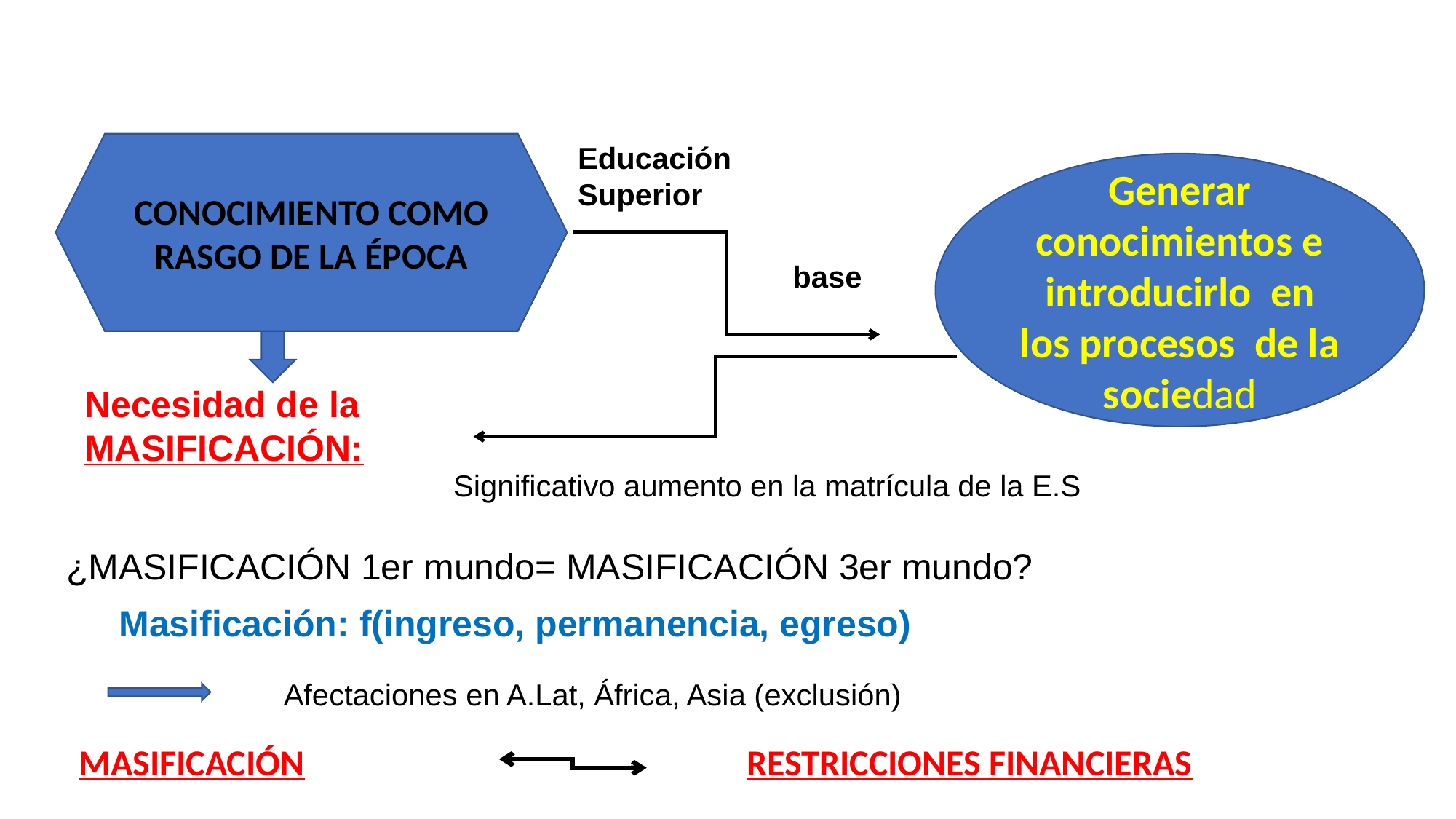

CONOCIMIENTO COMO RASGO DE LA ÉPOCA
Educación Superior
Generar conocimientos e introducirlo  en los procesos  de la sociedad
base

Necesidad de la MASIFICACIÓN:
Significativo aumento en la matrícula de la E.S
¿MASIFICACIÓN 1er mundo= MASIFICACIÓN 3er mundo?
Masificación: f(ingreso, permanencia, egreso)
Afectaciones en A.Lat, África, Asia (exclusión)

MASIFICACIÓN                                                      RESTRICCIONES FINANCIERAS